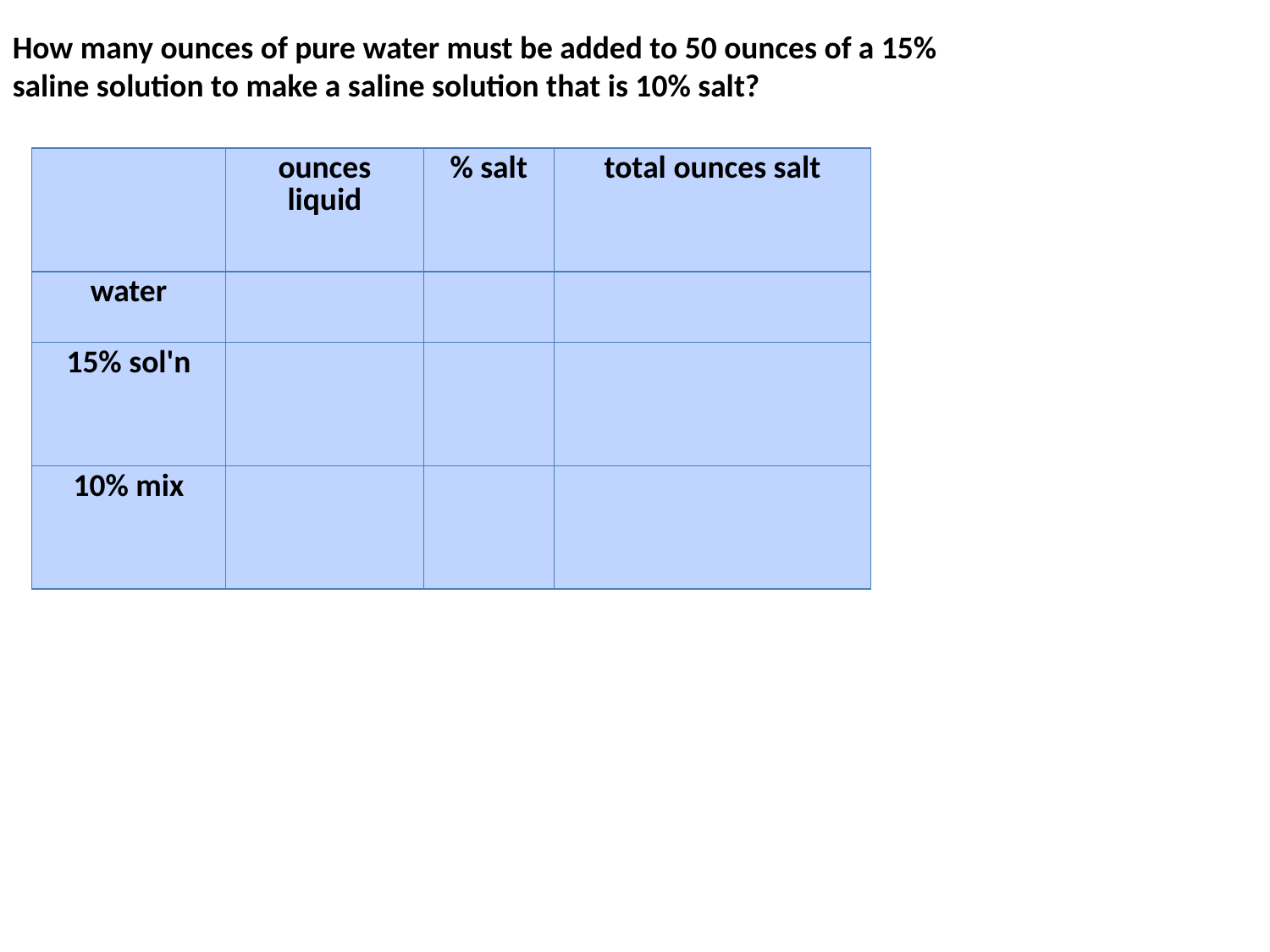

How many ounces of pure water must be added to 50 ounces of a 15% saline solution to make a saline solution that is 10% salt?
|  | ounces liquid | % salt | total ounces salt |
| --- | --- | --- | --- |
| water |  |  |  |
| 15% sol'n |  |  |  |
| 10% mix |  |  |  |